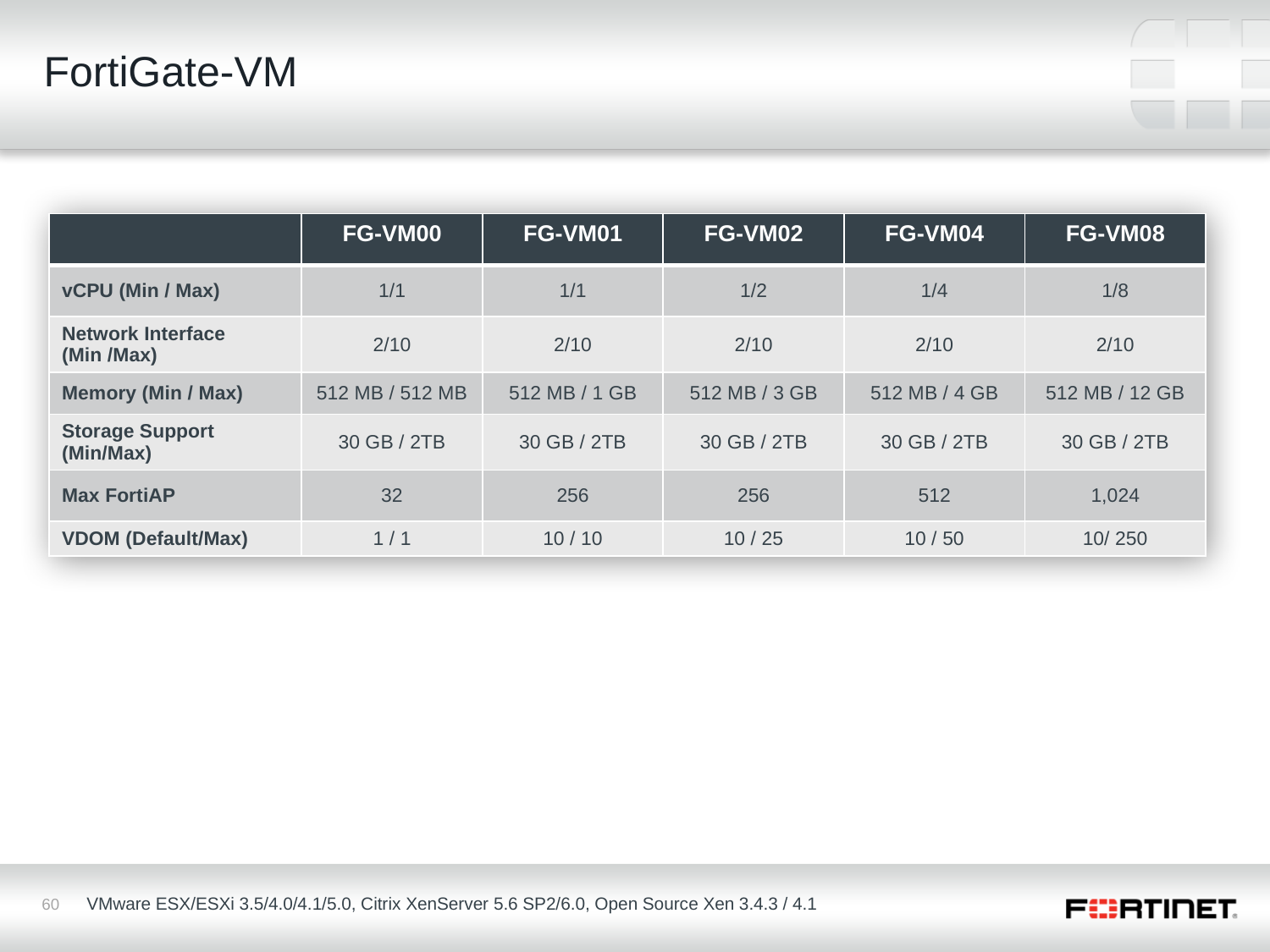

# FortiGate-VM
|  | FG-VM00 | FG-VM01 | FG-VM02 | FG-VM04 | FG-VM08 |
| --- | --- | --- | --- | --- | --- |
| vCPU (Min / Max) | 1/1 | 1/1 | 1/2 | 1/4 | 1/8 |
| Network Interface (Min /Max) | 2/10 | 2/10 | 2/10 | 2/10 | 2/10 |
| Memory (Min / Max) | 512 MB / 512 MB | 512 MB / 1 GB | 512 MB / 3 GB | 512 MB / 4 GB | 512 MB / 12 GB |
| Storage Support (Min/Max) | 30 GB / 2TB | 30 GB / 2TB | 30 GB / 2TB | 30 GB / 2TB | 30 GB / 2TB |
| Max FortiAP | 32 | 256 | 256 | 512 | 1,024 |
| VDOM (Default/Max) | 1 / 1 | 10 / 10 | 10 / 25 | 10 / 50 | 10/ 250 |
VMware ESX/ESXi 3.5/4.0/4.1/5.0, Citrix XenServer 5.6 SP2/6.0, Open Source Xen 3.4.3 / 4.1